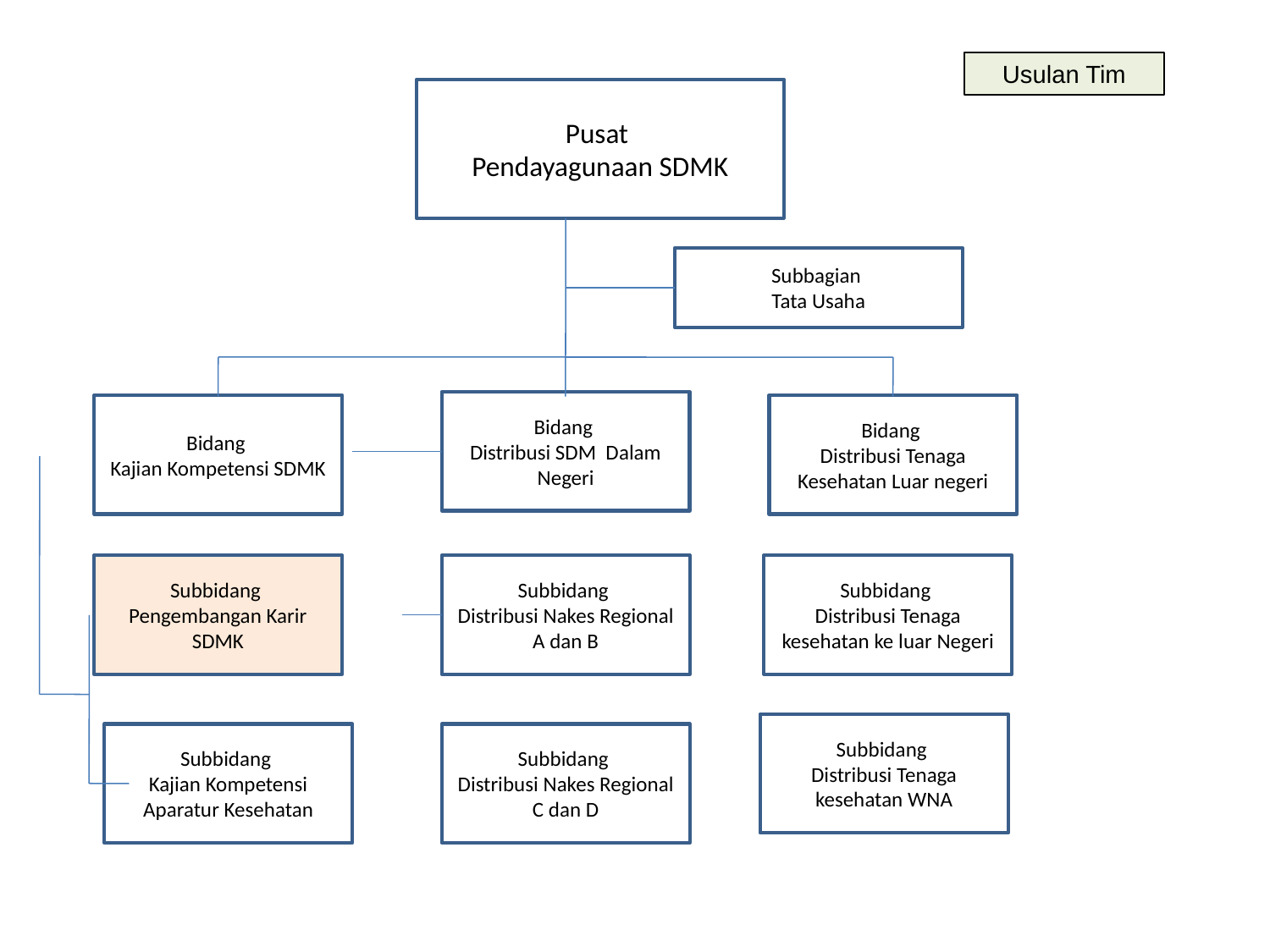

Usulan Tim
Pusat
Pendayagunaan SDMK
Subbagian
Tata Usaha
Bidang
Distribusi SDM  Dalam Negeri
Bidang
Kajian Kompetensi SDMK
Bidang
Distribusi Tenaga Kesehatan Luar negeri
Subbidang
Pengembangan Karir SDMK
Subbidang
Distribusi Nakes Regional A dan B
Subbidang
Distribusi Tenaga kesehatan ke luar Negeri
Subbidang
Distribusi Tenaga kesehatan WNA
Subbidang
Kajian Kompetensi Aparatur Kesehatan
Subbidang
Distribusi Nakes Regional C dan D